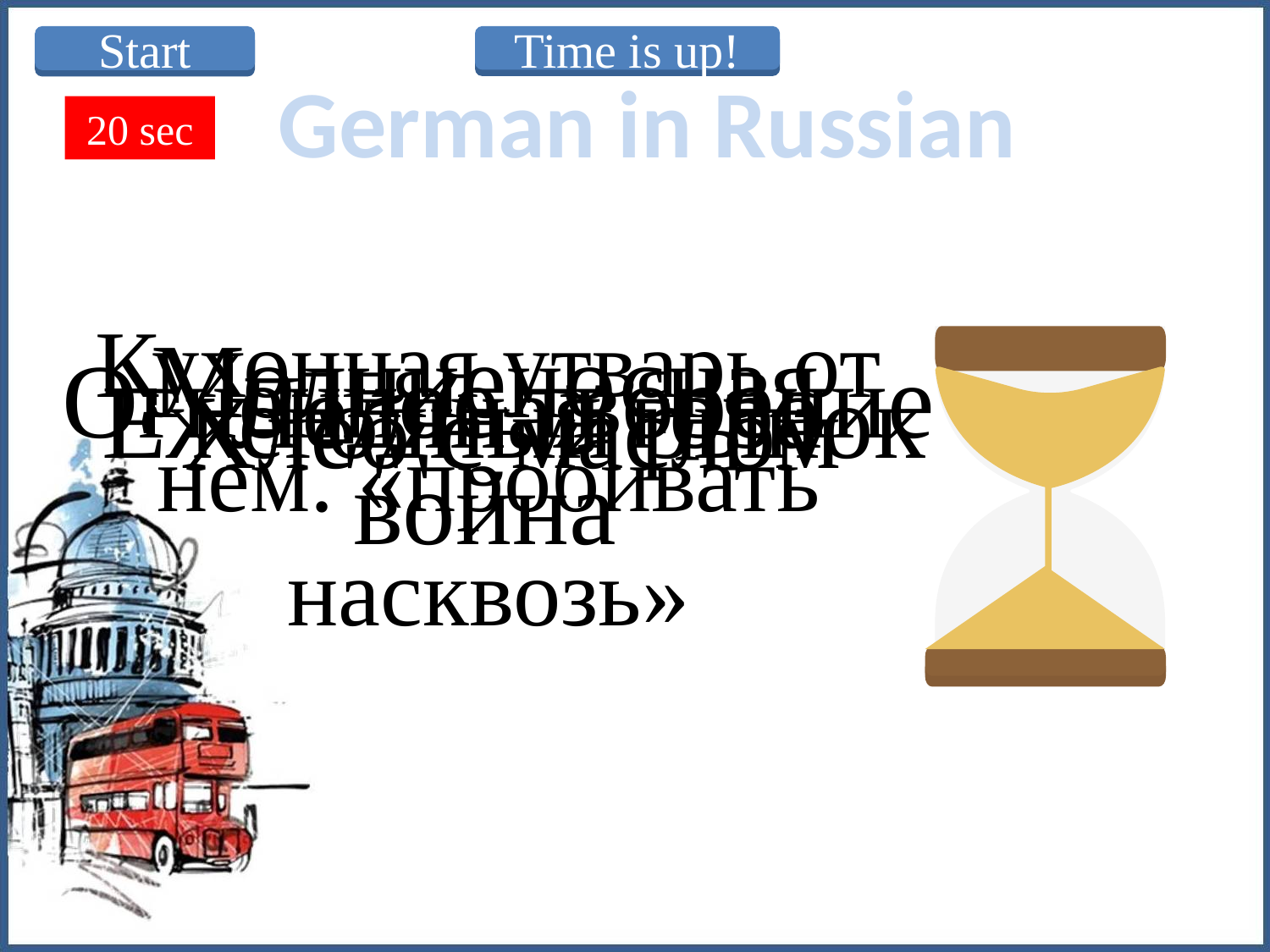

Start

Time is up!

German in Russian
20 sec
Кухонная утварь от нем. «пробивать насквозь»
Молниеносная
война
Огненное творение

Ледяная гора
Ежегодный рынок
Хлеб с маслом